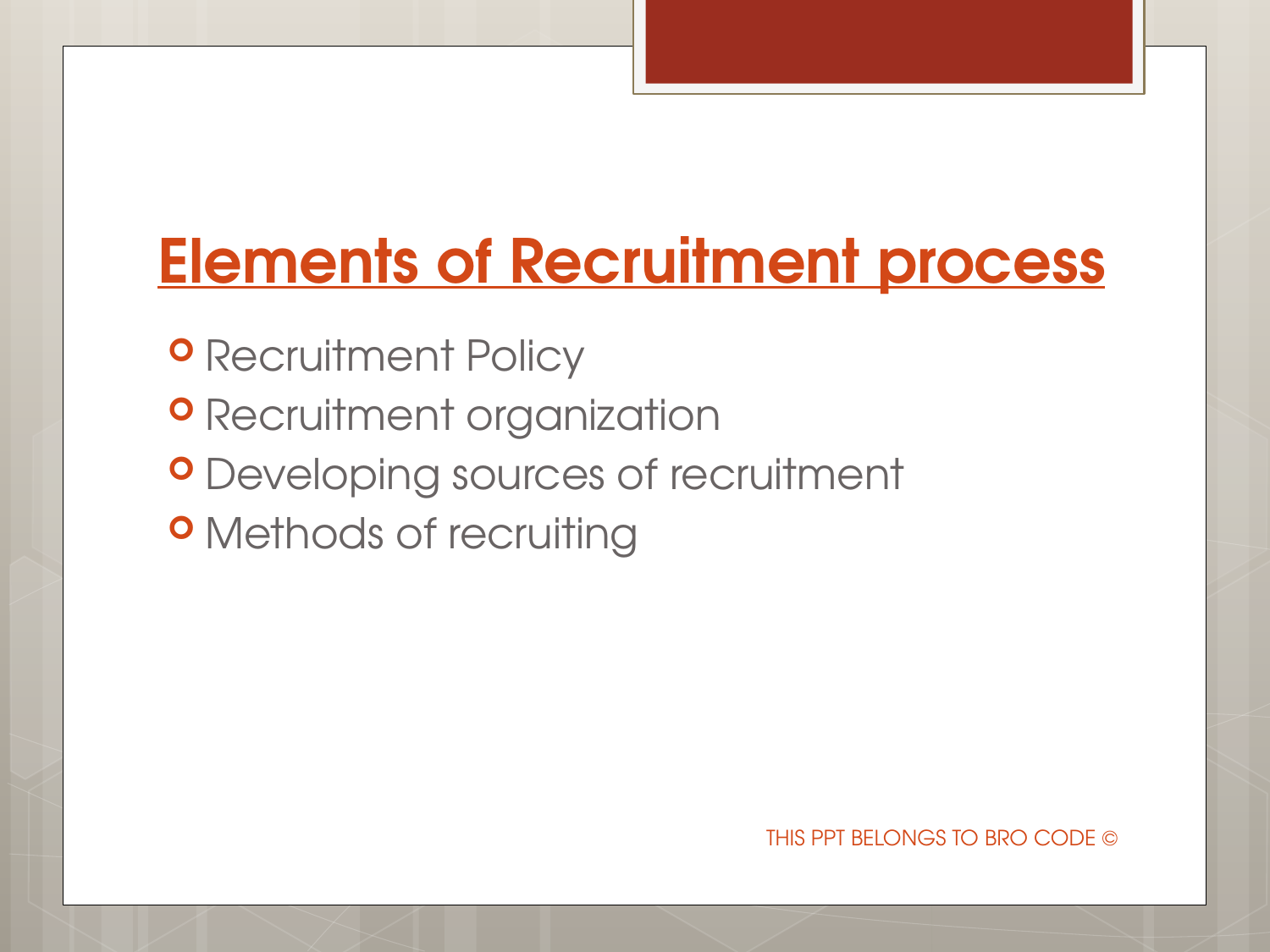

# Elements of Recruitment process
Recruitment Policy
Recruitment organization
Developing sources of recruitment
Methods of recruiting
THIS PPT BELONGS TO BRO CODE ©